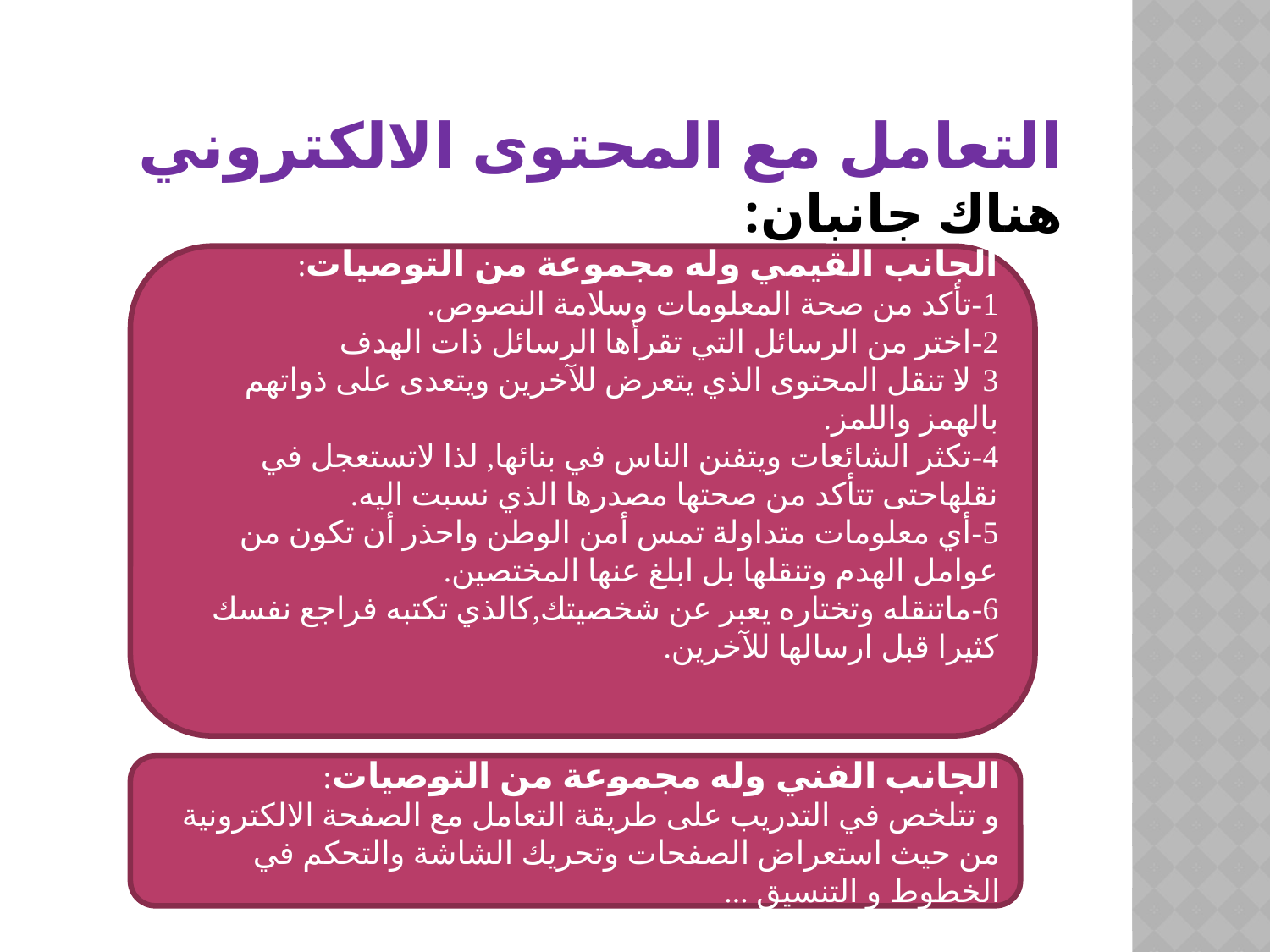

# التعامل مع المحتوى الالكتروني هناك جانبان:
الجانب القيمي وله مجموعة من التوصيات:
1-تأكد من صحة المعلومات وسلامة النصوص.
2-اختر من الرسائل التي تقرأها الرسائل ذات الهدف
3-لا تنقل المحتوى الذي يتعرض للآخرين ويتعدى على ذواتهم بالهمز واللمز.
4-تكثر الشائعات ويتفنن الناس في بنائها, لذا لاتستعجل في نقلهاحتى تتأكد من صحتها مصدرها الذي نسبت اليه.
5-أي معلومات متداولة تمس أمن الوطن واحذر أن تكون من عوامل الهدم وتنقلها بل ابلغ عنها المختصين.
6-ماتنقله وتختاره يعبر عن شخصيتك,كالذي تكتبه فراجع نفسك كثيرا قبل ارسالها للآخرين.

الجانب الفني وله مجموعة من التوصيات:
و تتلخص في التدريب على طريقة التعامل مع الصفحة الالكترونية من حيث استعراض الصفحات وتحريك الشاشة والتحكم في الخطوط و التنسيق ...